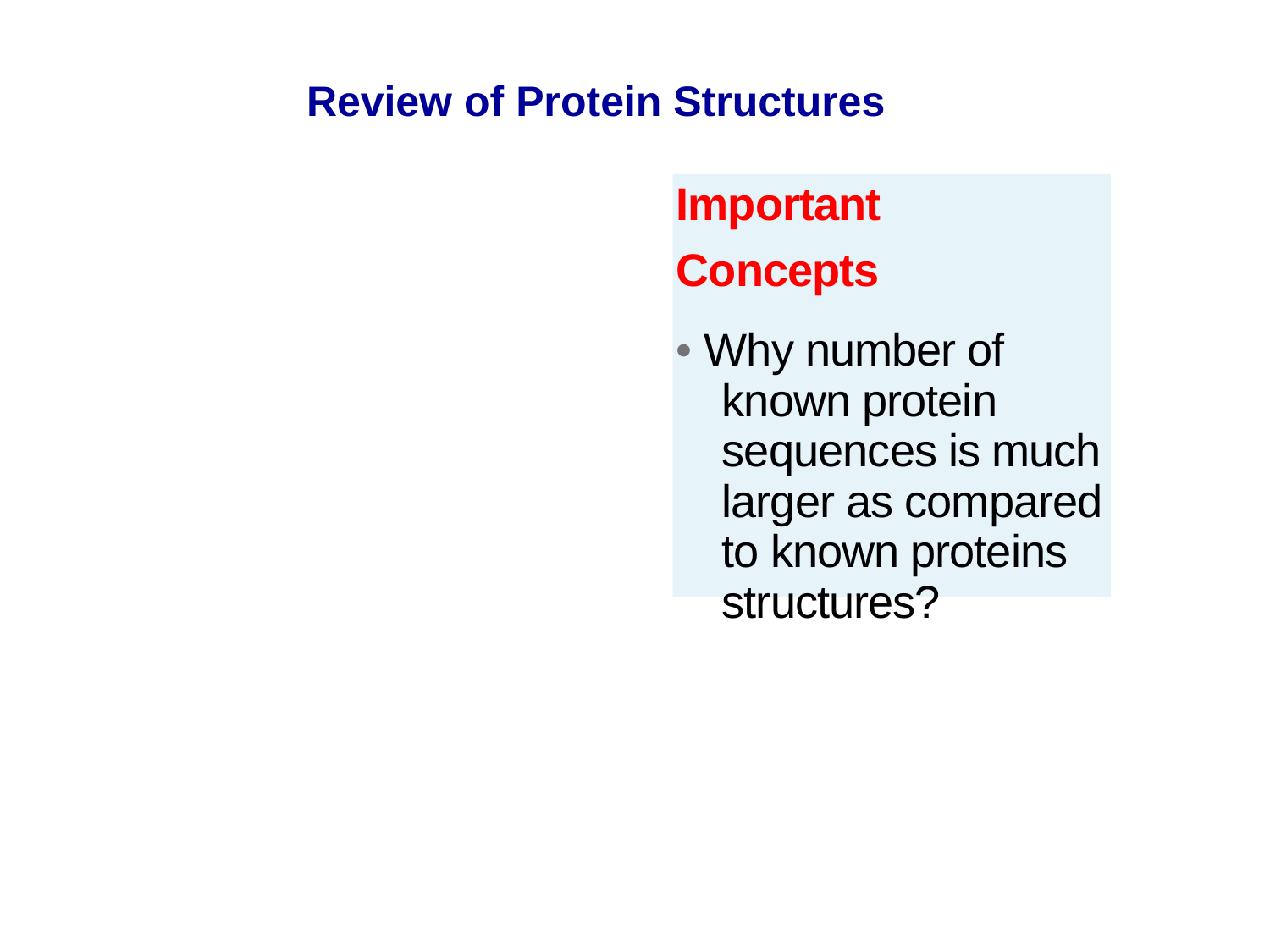

Review of Protein Structures
Important
Concepts
• Why number of known protein sequences is much larger as compared to known proteins structures?